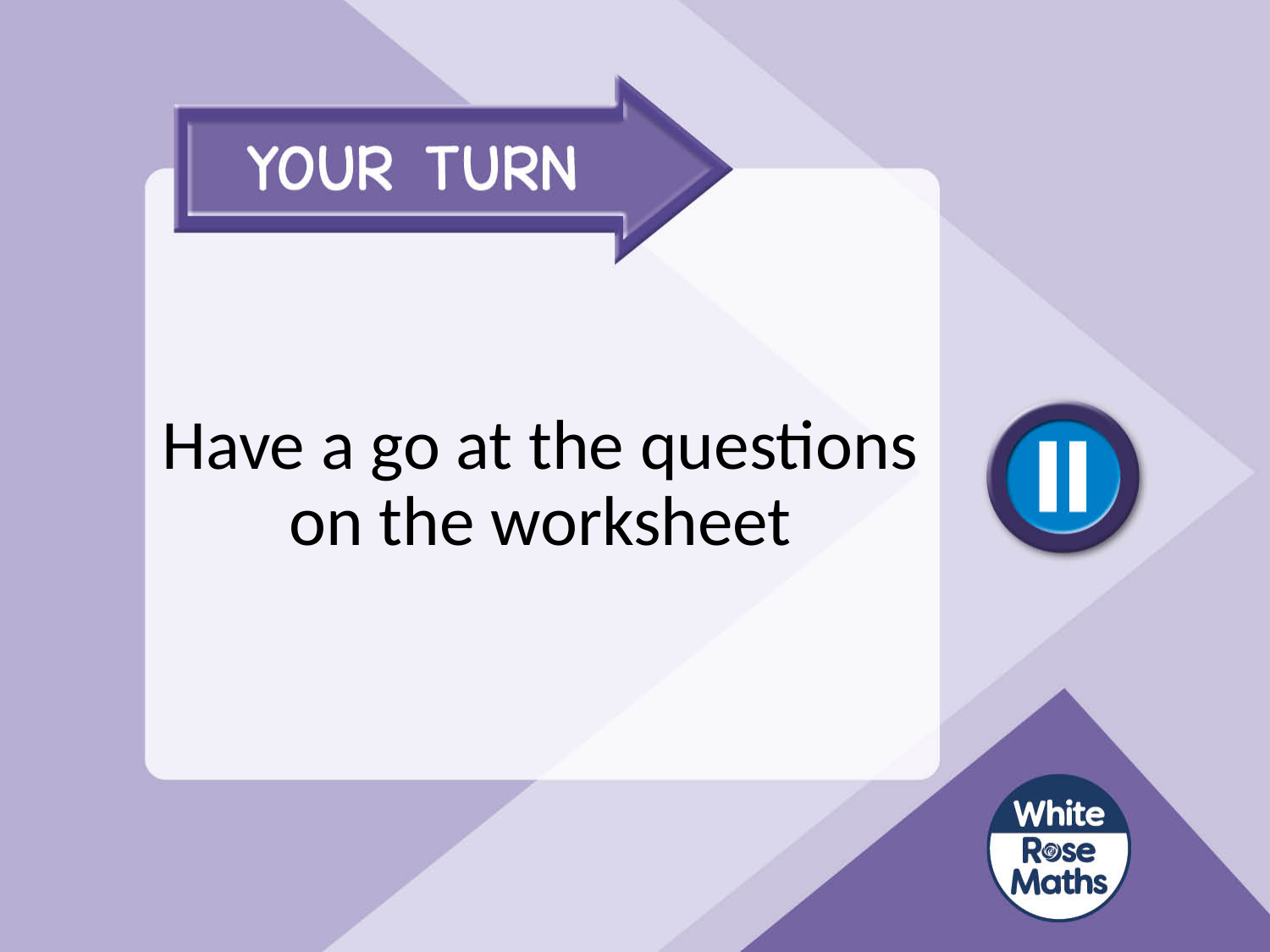

# Have a go at the questions on the worksheet